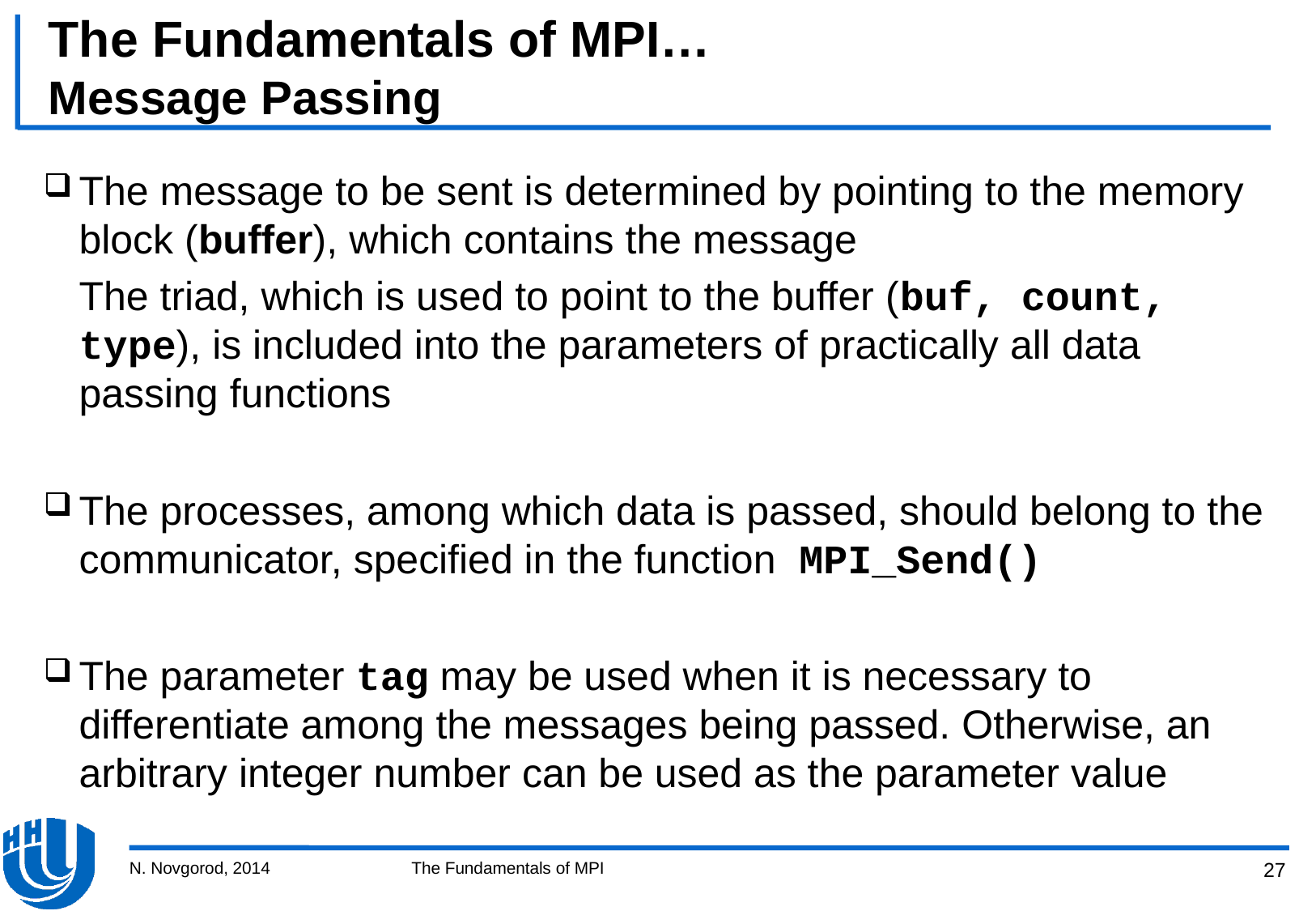

# The Fundamentals of MPI… Message Passing
The message to be sent is determined by pointing to the memory block (buffer), which contains the message
	The triad, which is used to point to the buffer (buf, count, type), is included into the parameters of practically all data passing functions

The processes, among which data is passed, should belong to the communicator, specified in the function  MPI_Send()

The parameter tag may be used when it is necessary to differentiate among the messages being passed. Otherwise, an arbitrary integer number can be used as the parameter value
N. Novgorod, 2014
The Fundamentals of MPI
27